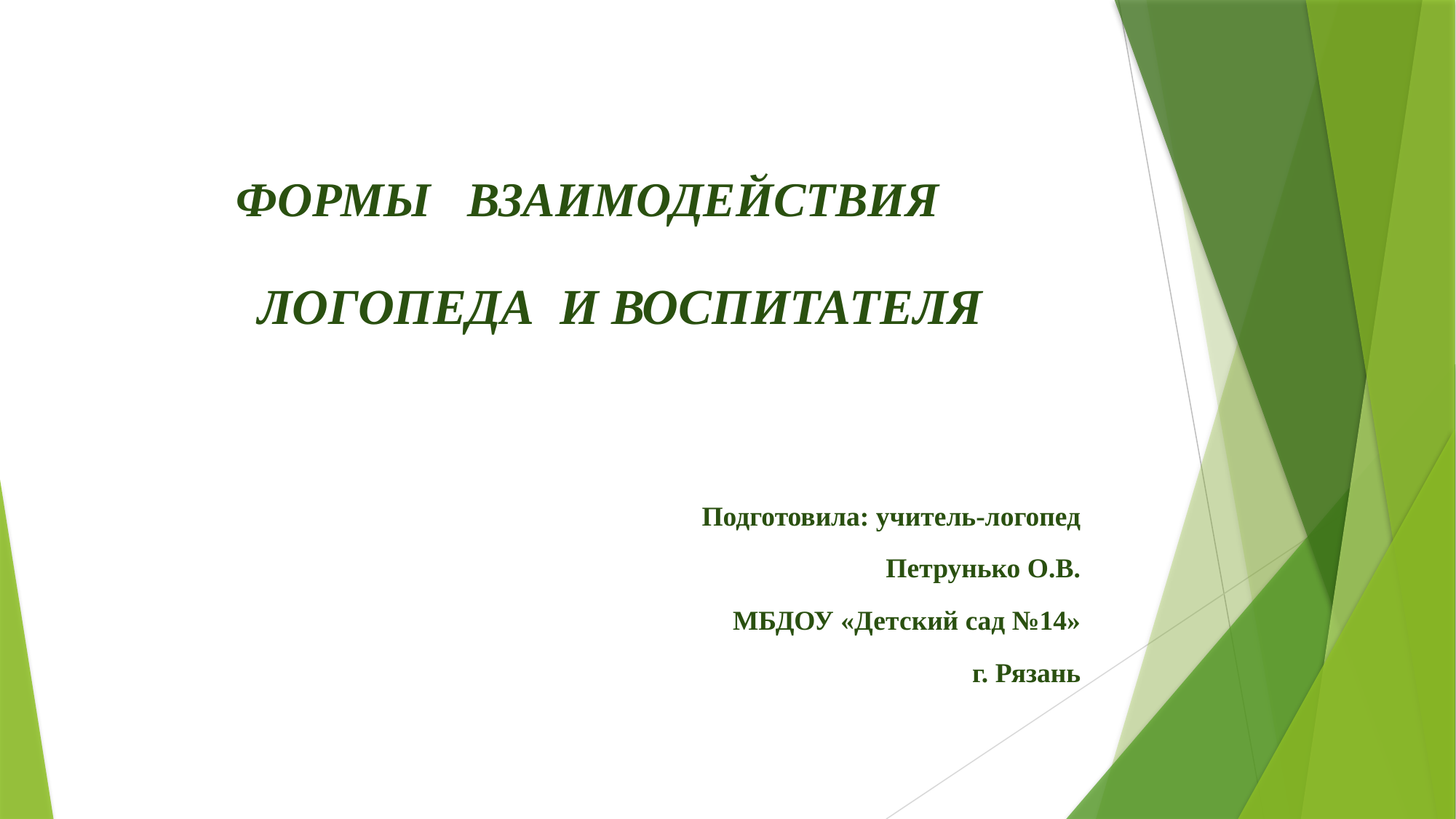

# ЛОГОПЕДА  И ВОСПИТАТЕЛЯ
ФОРМЫ   ВЗАИМОДЕЙСТВИЯ

Подготовила: учитель-логопед

Петрунько О.В.

МБДОУ «Детский сад №14»

 г. Рязань